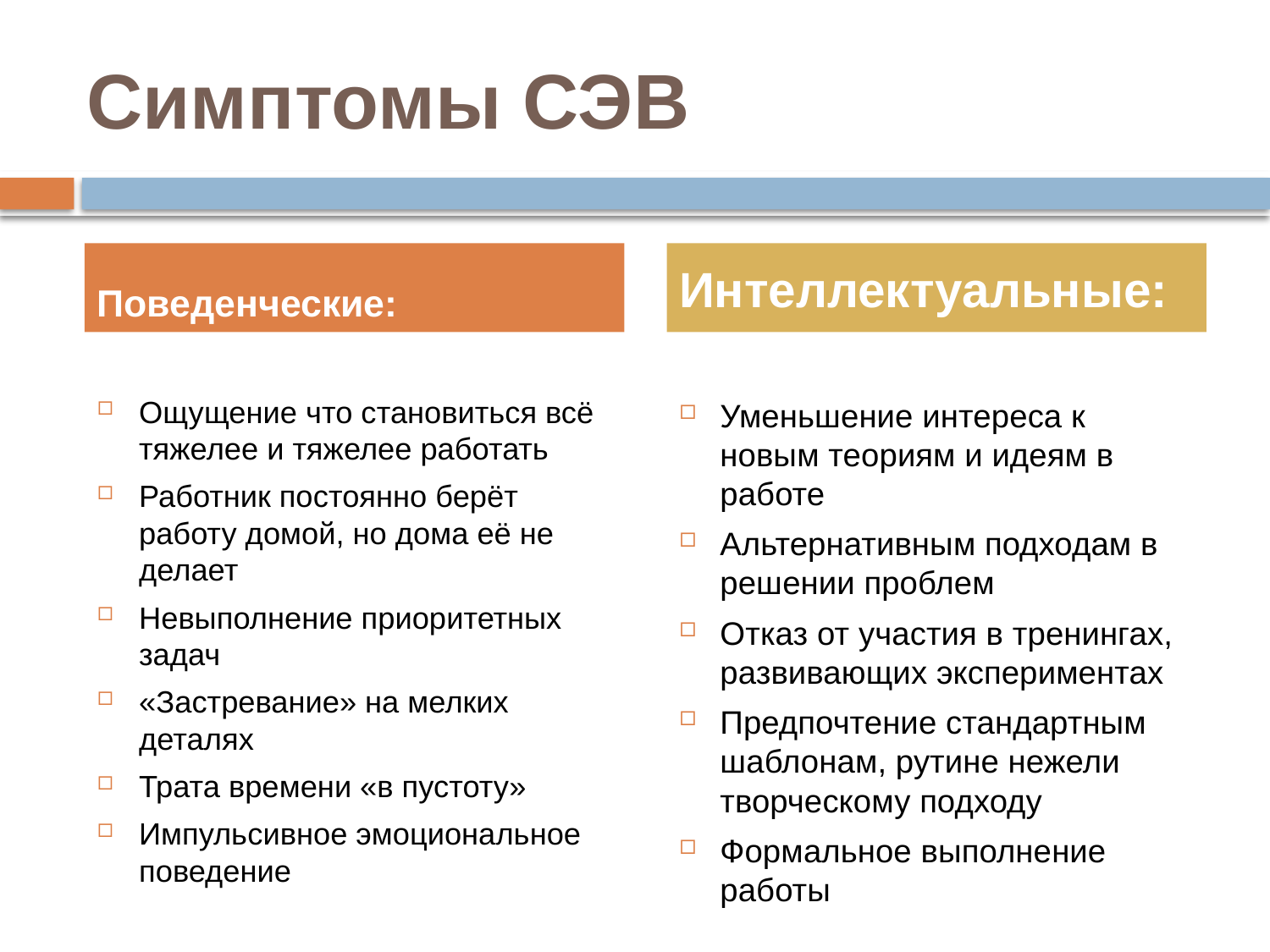

# Симптомы СЭВ

Поведенческие:

Интеллектуальные:

Ощущение что становиться всё тяжелее и тяжелее работать
Работник постоянно берёт работу домой, но дома её не делает
Невыполнение приоритетных задач
«Застревание» на мелких деталях
Трата времени «в пустоту»
Импульсивное эмоциональное поведение

Уменьшение интереса к новым теориям и идеям в работе
Альтернативным подходам в решении проблем
Отказ от участия в тренингах, развивающих экспериментах
Предпочтение стандартным шаблонам, рутине нежели творческому подходу
Формальное выполнение работы